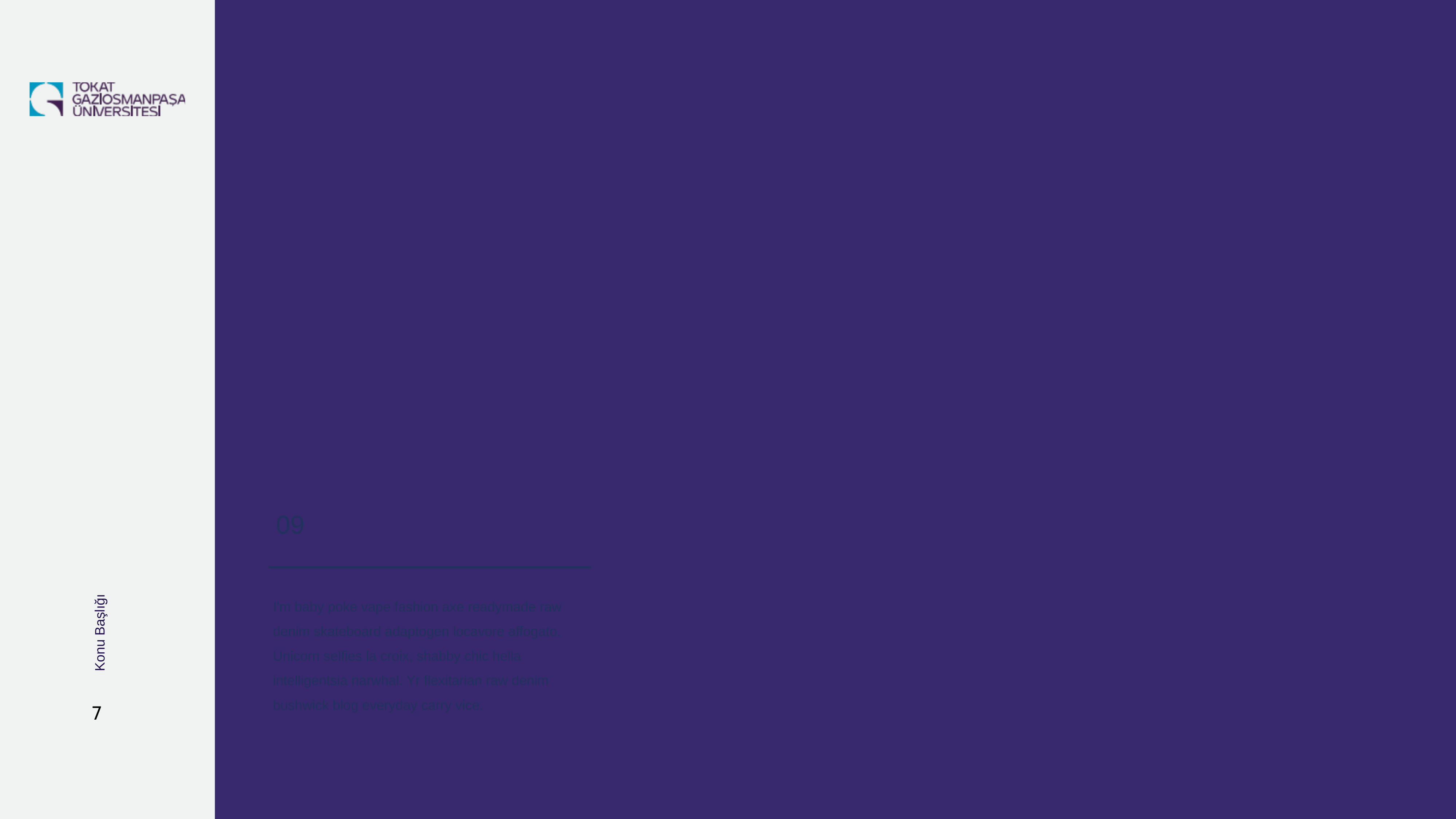

09
Konu Başlığı

I'm baby poke vape fashion axe readymade raw denim skateboard adaptogen locavore affogato. Unicorn selfies la croix, shabby chic hella intelligentsia narwhal. Yr flexitarian raw denim bushwick blog everyday carry vice.
7